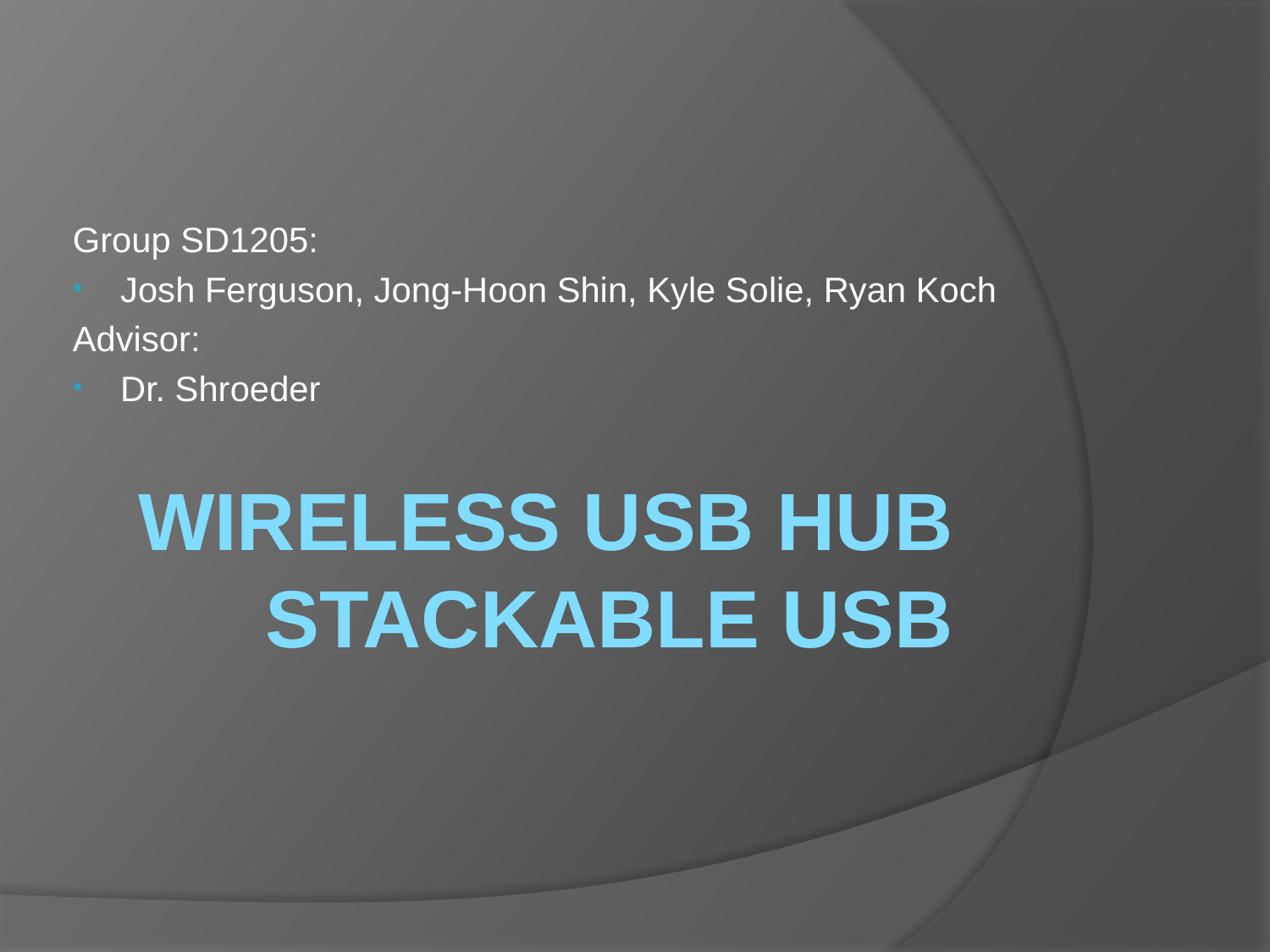

Group SD1205:
Josh Ferguson, Jong-Hoon Shin, Kyle Solie, Ryan Koch
Advisor:
Dr. Shroeder

# Wireless USB Hub Stackable USB